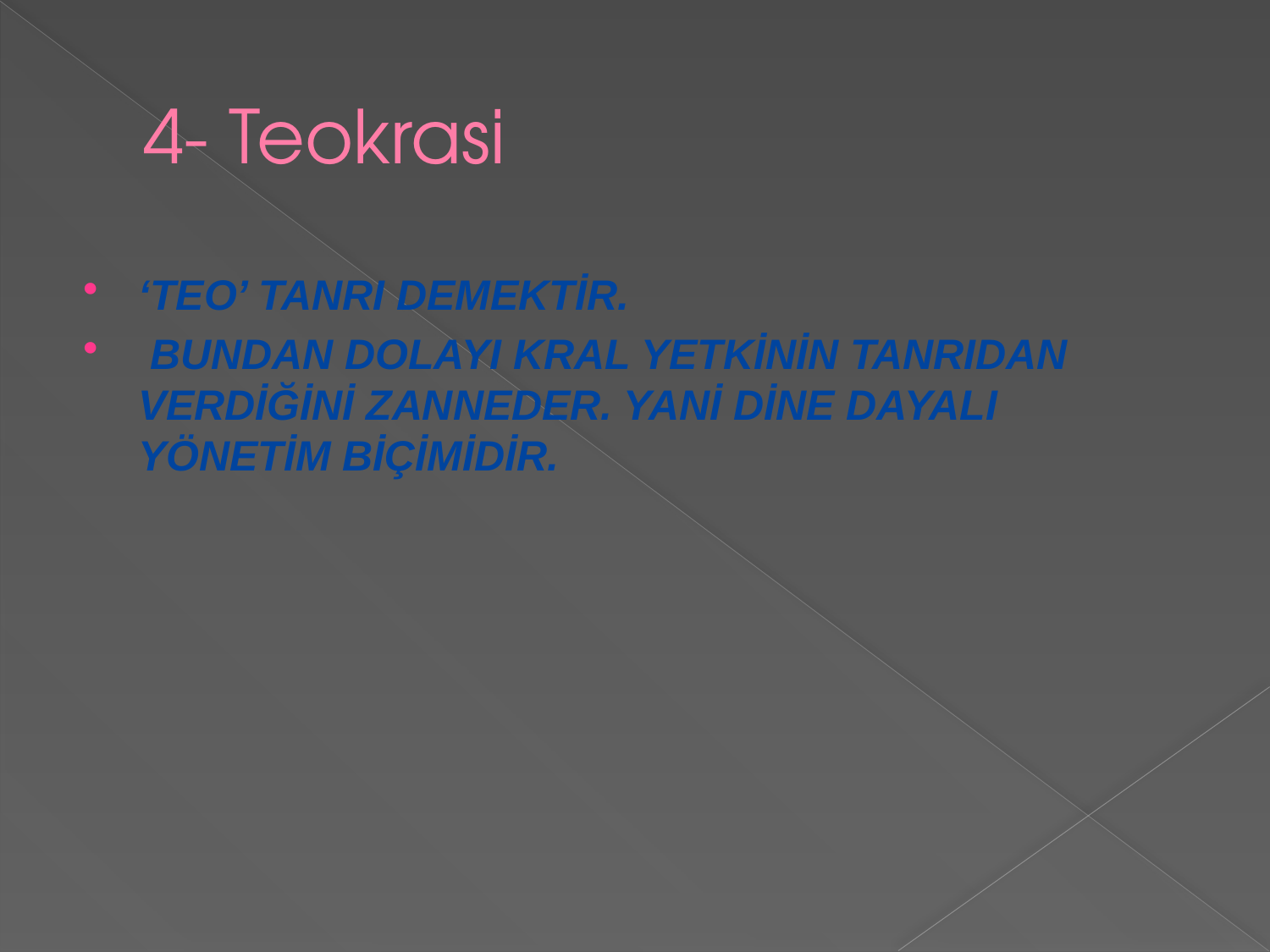

# 4- Teokrasi
‘TEO’ TANRI DEMEKTİR.
 BUNDAN DOLAYI KRAL YETKİNİN TANRIDAN VERDİĞİNİ ZANNEDER. YANİ DİNE DAYALI YÖNETİM BİÇİMİDİR.